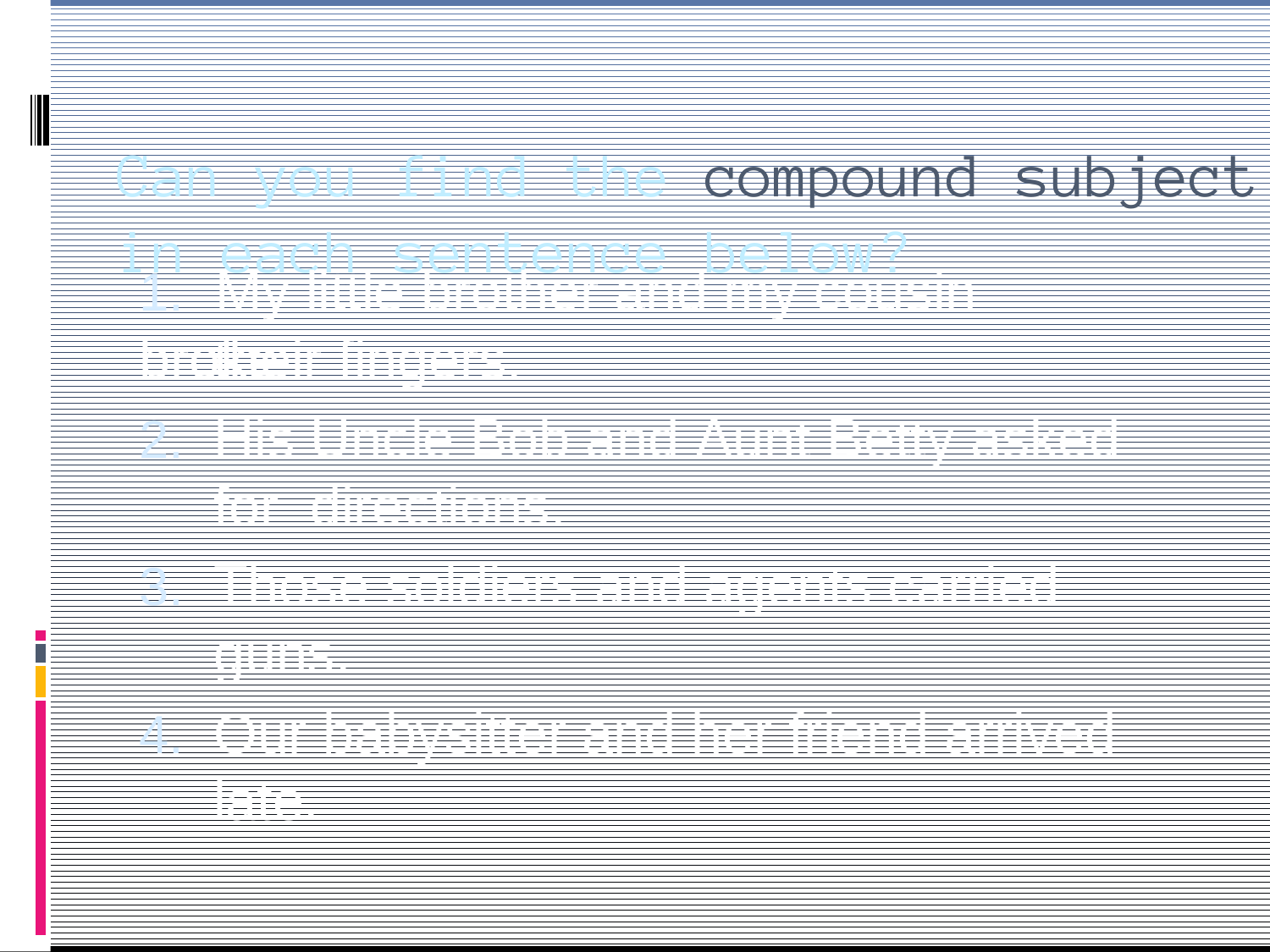

# Can you find the compound subject
in each sentence below?
1.	My little brother and my cousin broke
their fingers.
His Uncle Bob and Aunt Betty asked for  directions.
Those soldiers and agents carried guns.
Our babysitter and her friend arrived late.